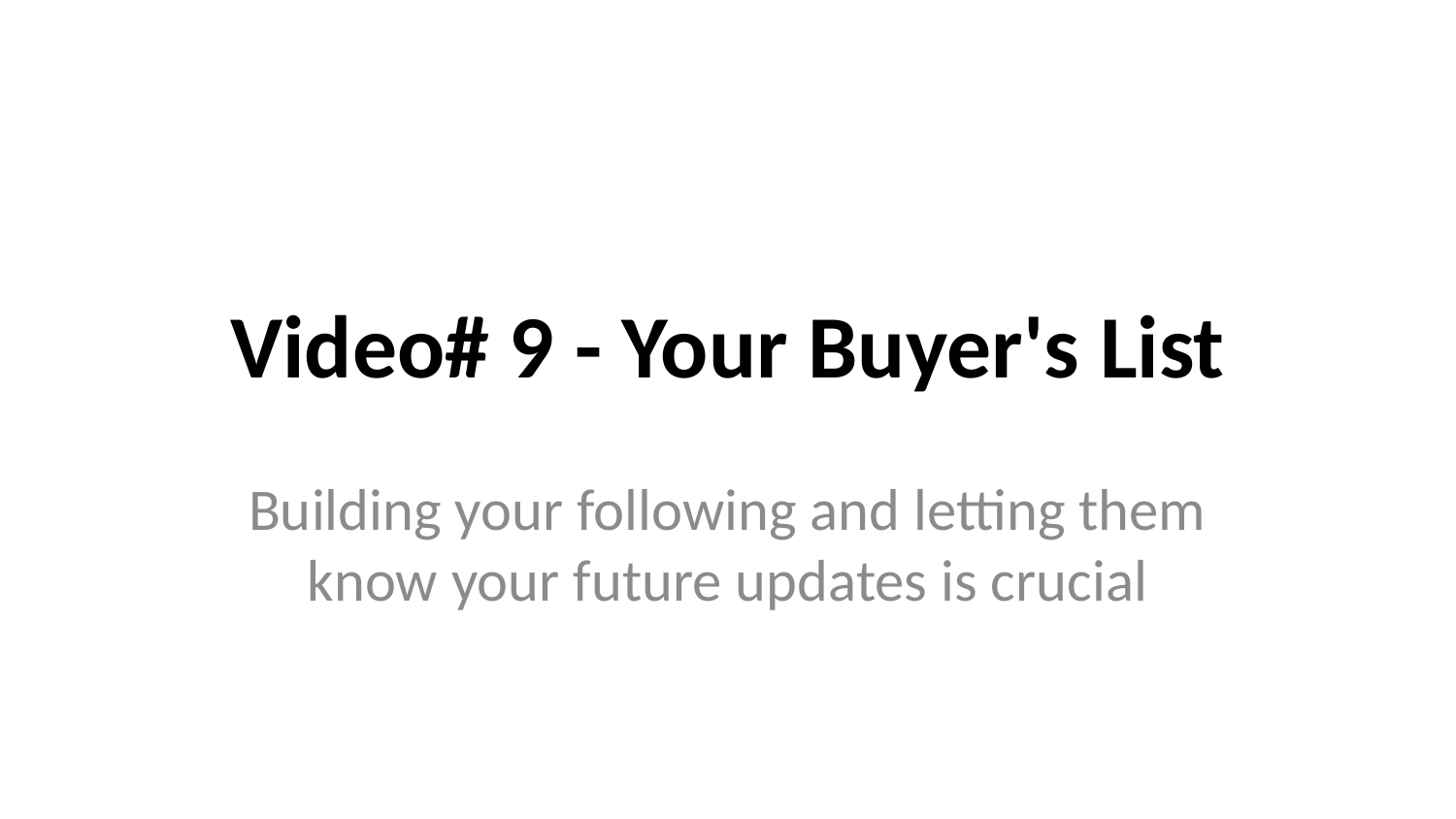

# Video# 9 - Your Buyer's List
Building your following and letting them know your future updates is crucial